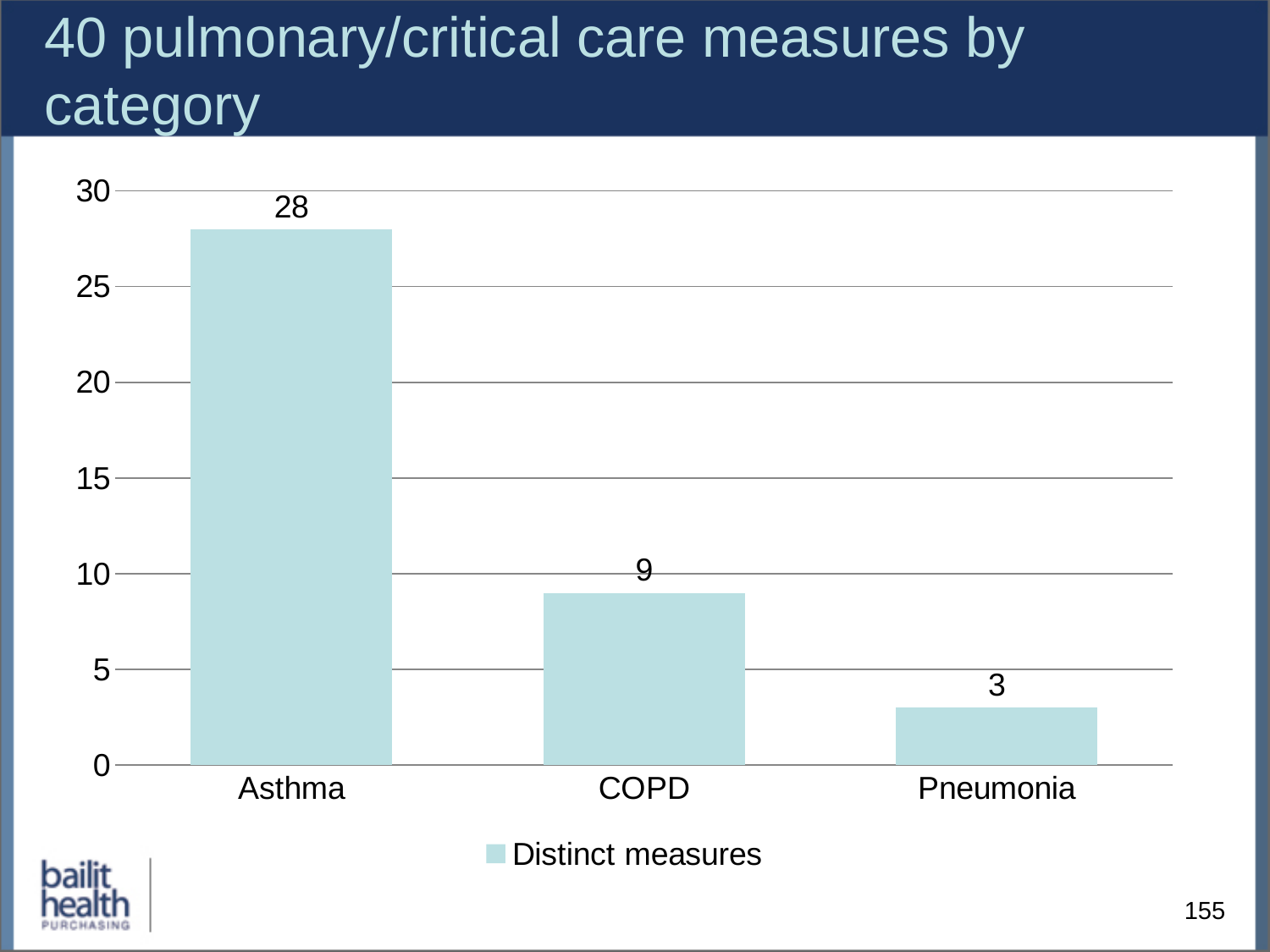

# 40 pulmonary/critical care measures by category

### Chart

| Category | Distinct measures |
|---|---|
| Asthma | 28.0 |
| COPD | 9.0 |
| Pneumonia | 3.0 |
155